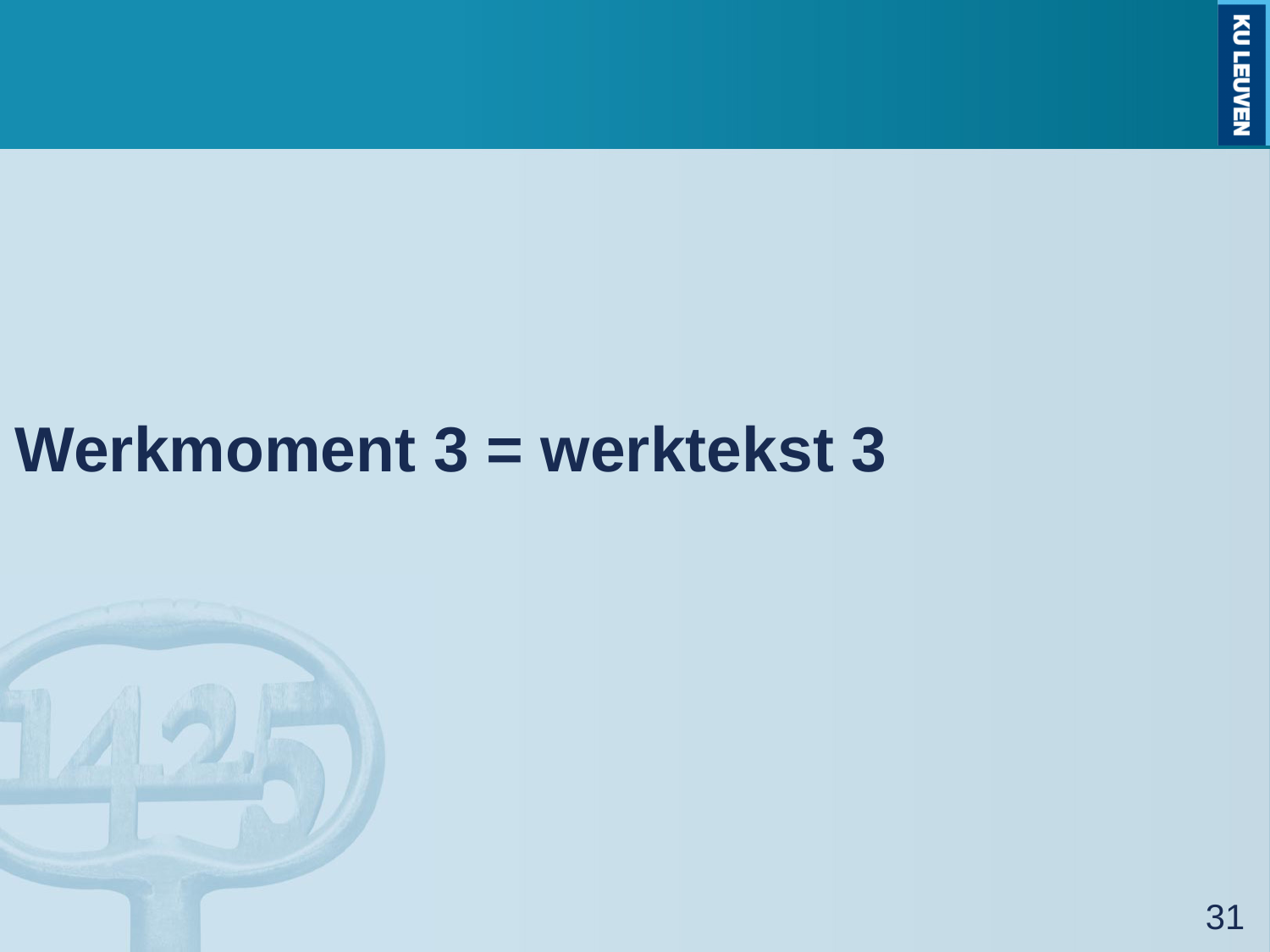

# Werkmoment 3 = werktekst 3

31